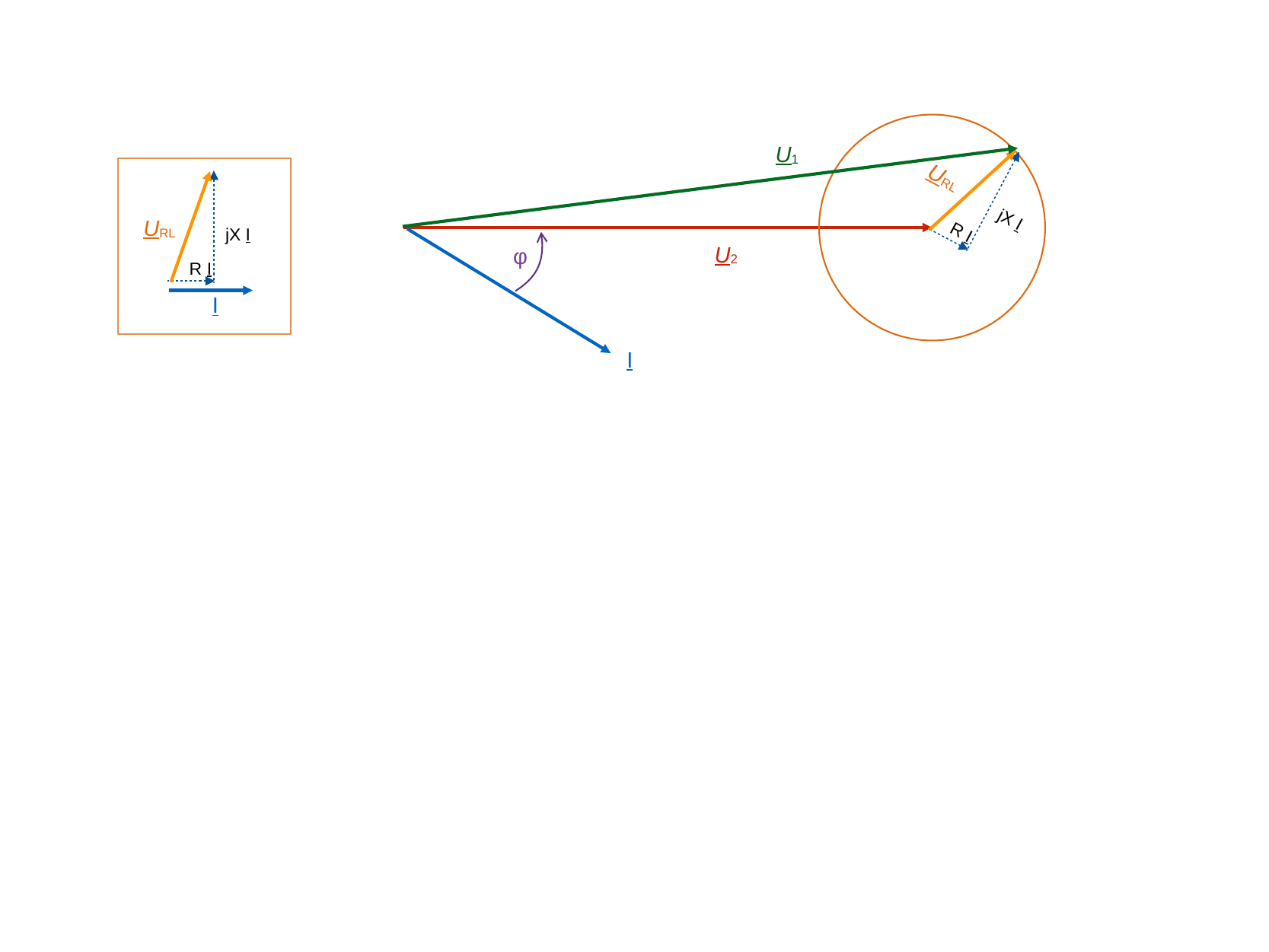

U1

URL
jX I
R I

URL
jX I
R I

I

φ
U2
I